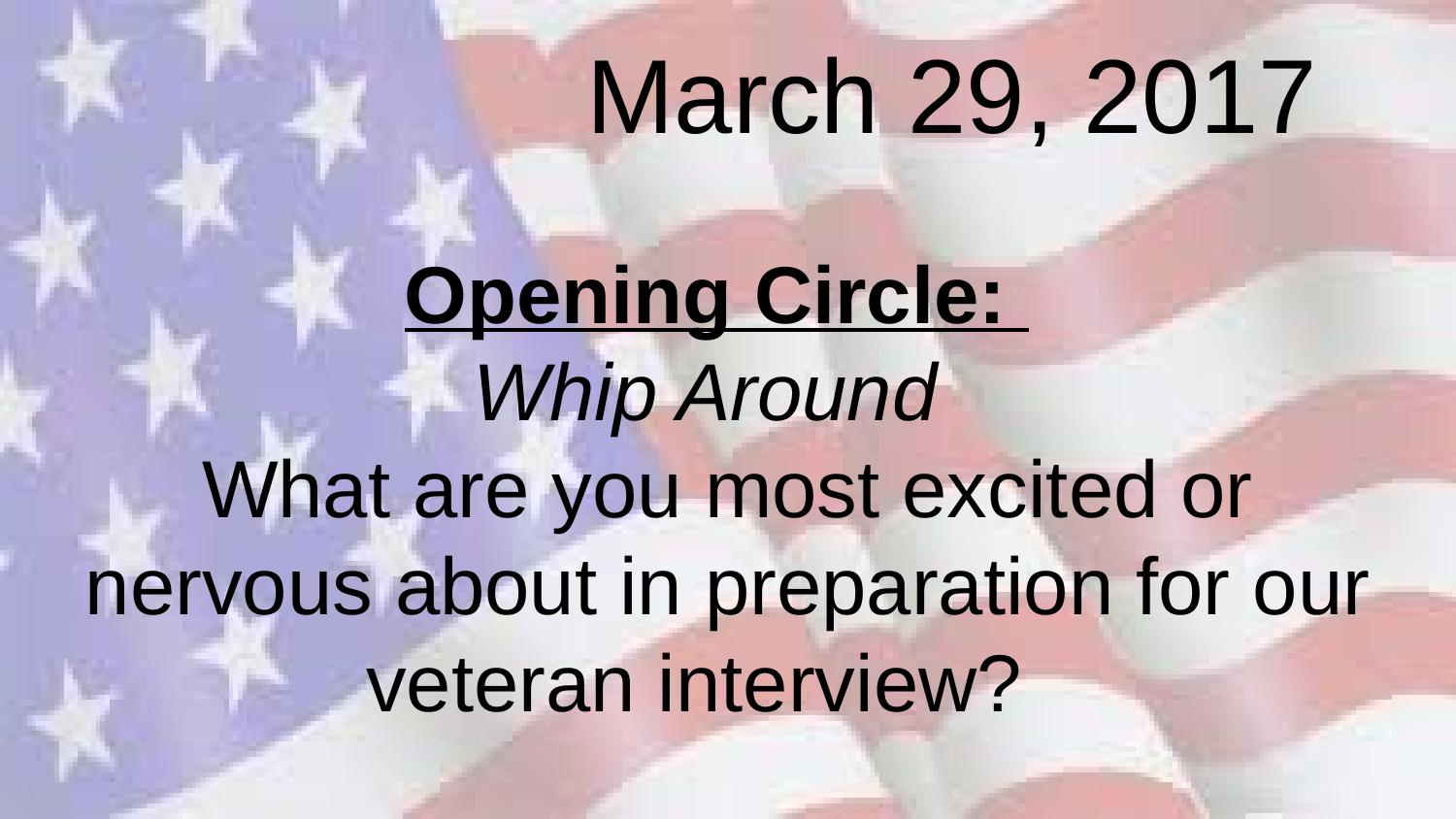

# March 29, 2017
Opening Circle:
Whip Around
What are you most excited or nervous about in preparation for our veteran interview?